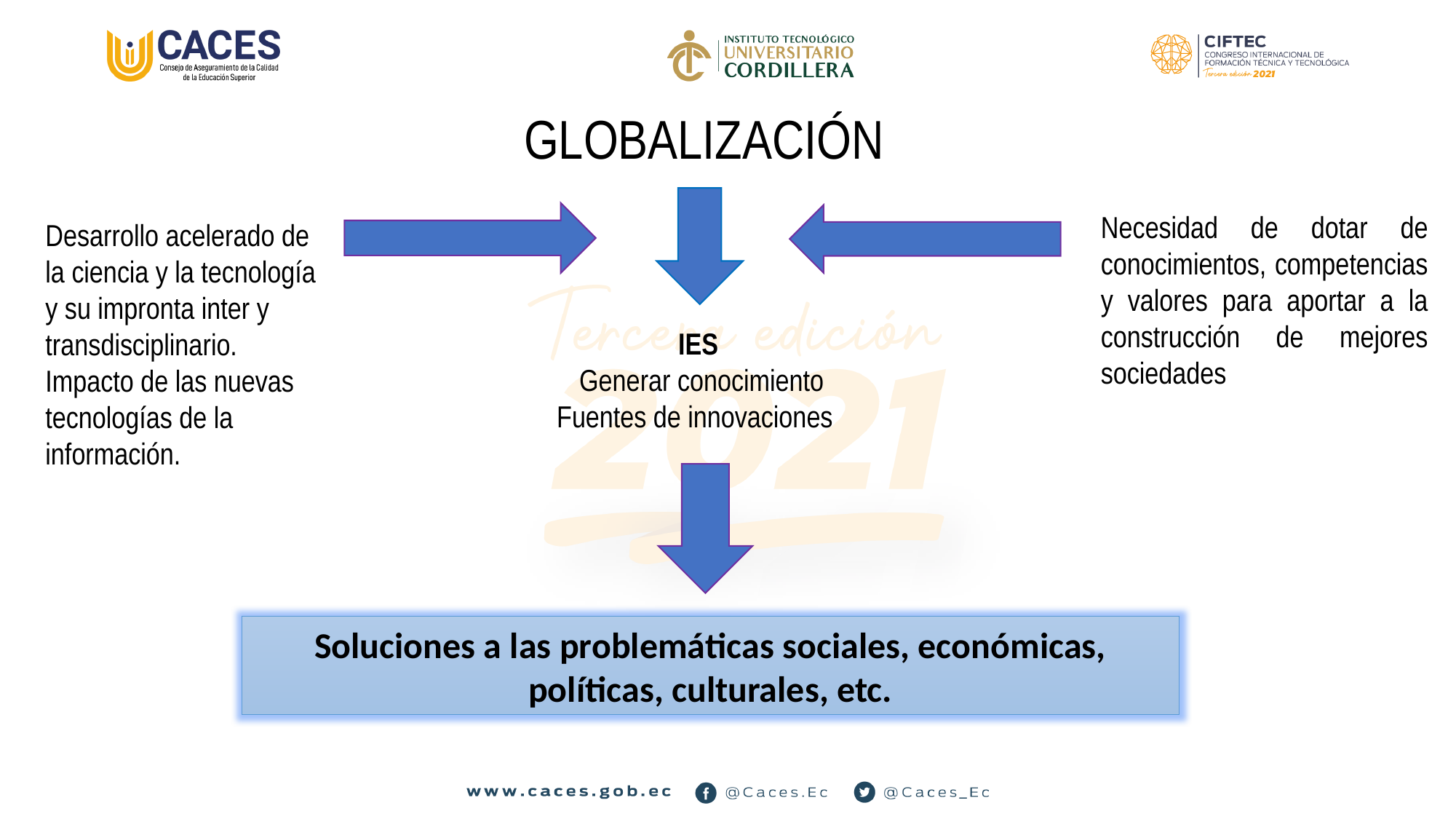

GLOBALIZACIÓN

Necesidad de dotar de conocimientos, competencias y valores para aportar a la construcción de mejores sociedades

Desarrollo acelerado de la ciencia y la tecnología y su impronta inter y transdisciplinario.
Impacto de las nuevas tecnologías de la información.
IES
Generar conocimiento
Fuentes de innovaciones

Soluciones a las problemáticas sociales, económicas, políticas, culturales, etc.